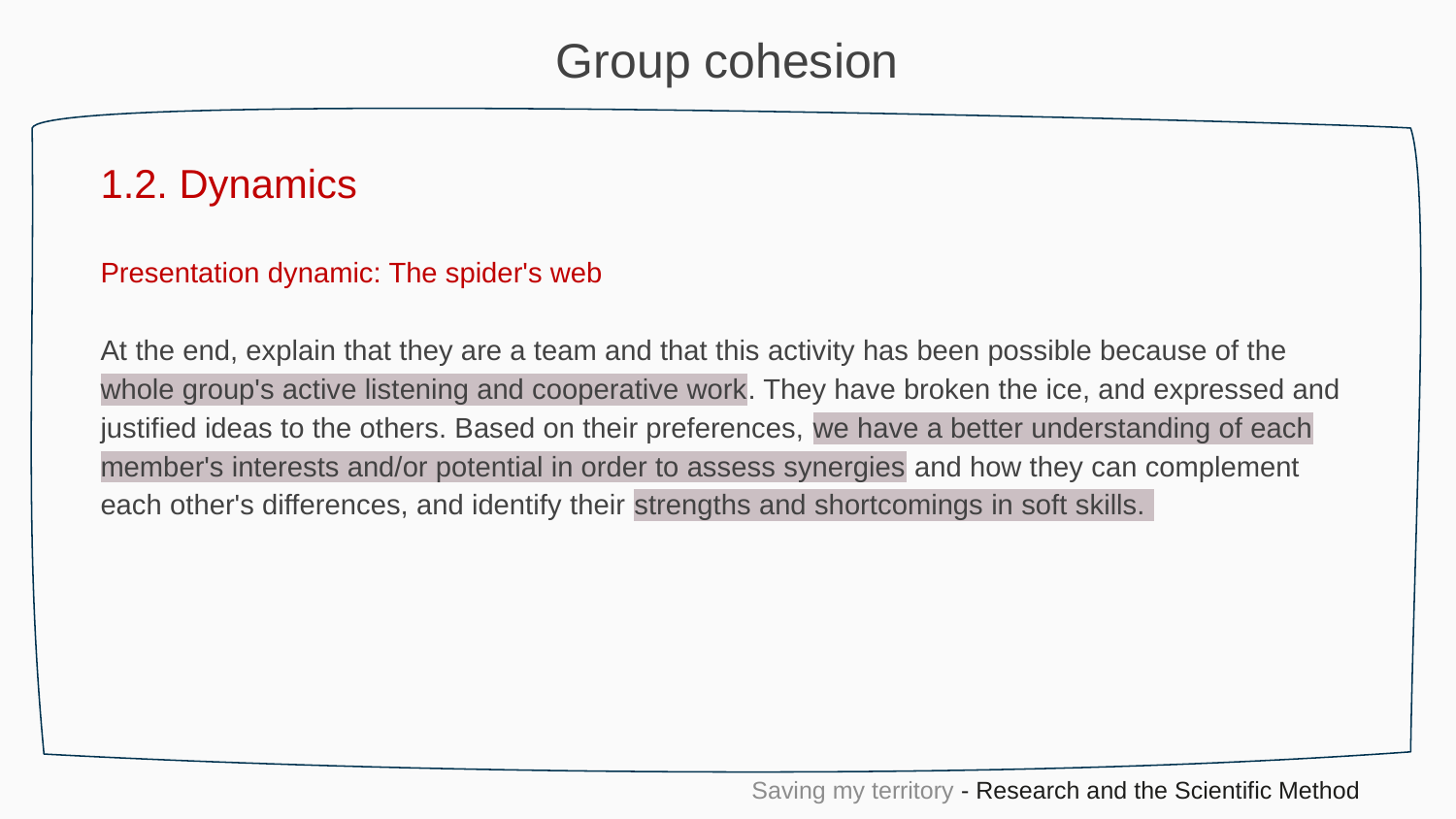

Group cohesion

1.2. Dynamics
Presentation dynamic: The spider's web

At the end, explain that they are a team and that this activity has been possible because of the whole group's active listening and cooperative work. They have broken the ice, and expressed and justified ideas to the others. Based on their preferences, we have a better understanding of each member's interests and/or potential in order to assess synergies and how they can complement each other's differences, and identify their strengths and shortcomings in soft skills.

Saving my territory - Research and the Scientific Method